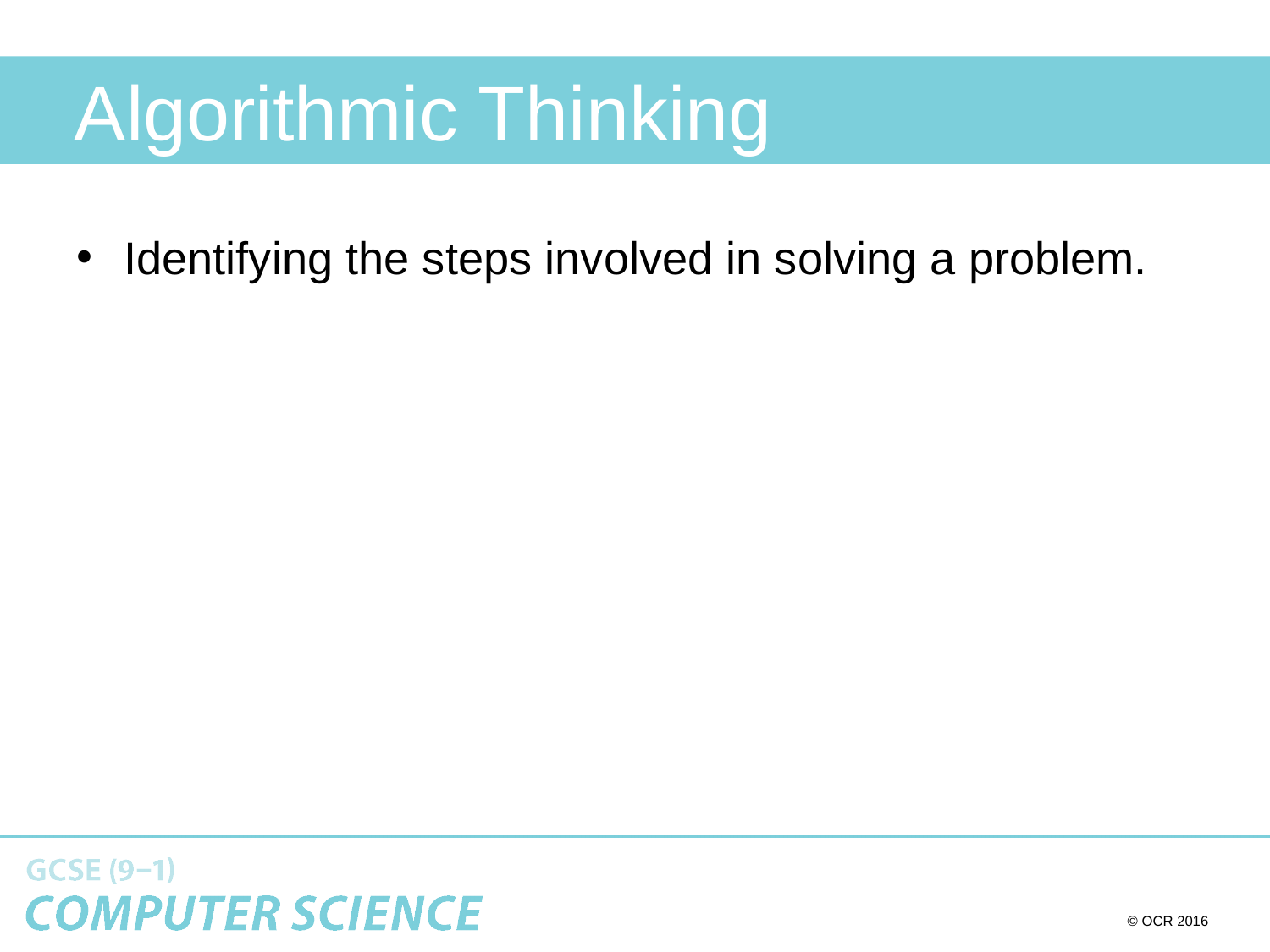

# Algorithmic Thinking
Identifying the steps involved in solving a problem.